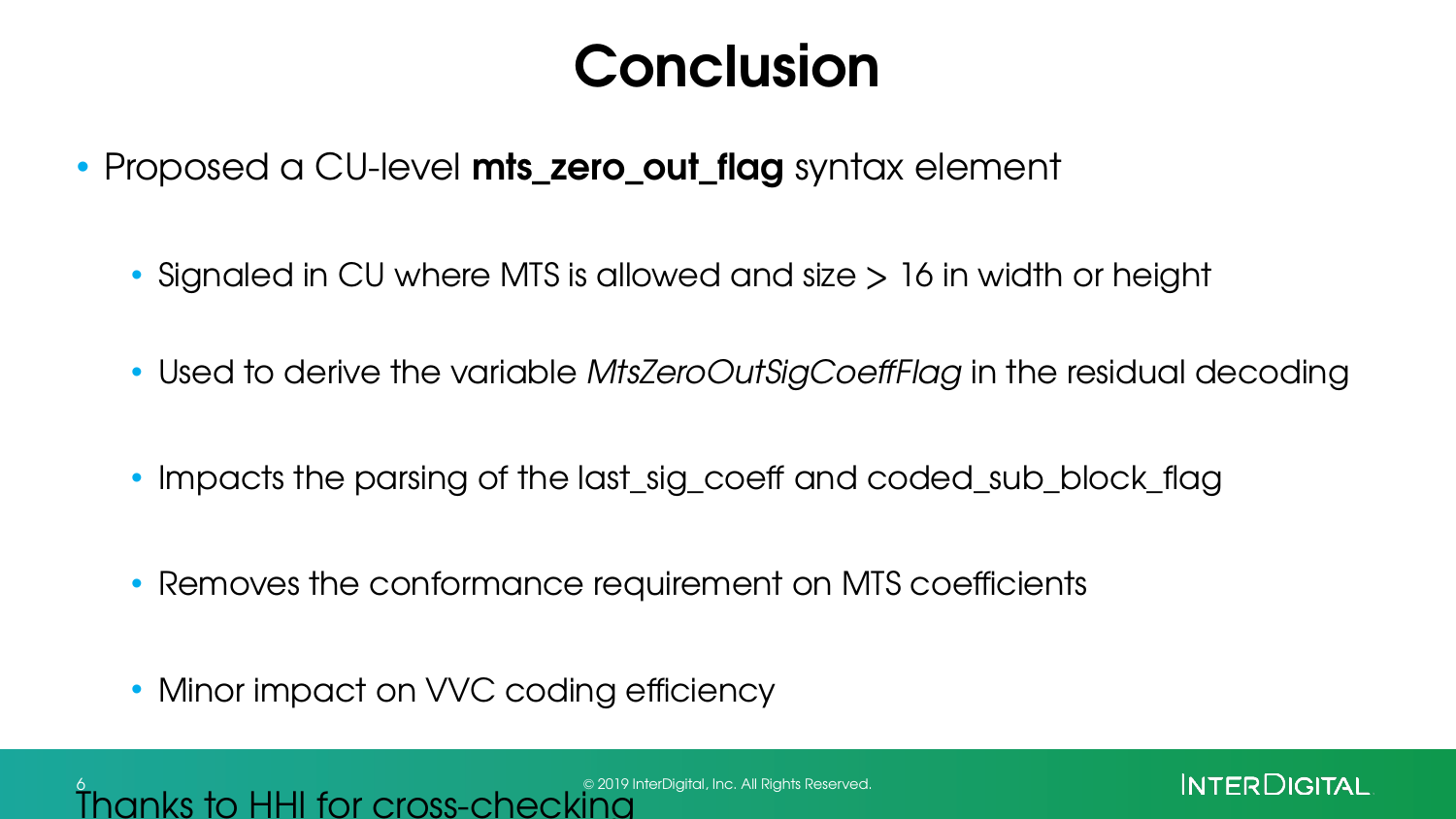

# Conclusion
Proposed a CU-level mts_zero_out_flag syntax element

Signaled in CU where MTS is allowed and size > 16 in width or height

Used to derive the variable MtsZeroOutSigCoeffFlag in the residual decoding

Impacts the parsing of the last_sig_coeff and coded_sub_block_flag

Removes the conformance requirement on MTS coefficients

Minor impact on VVC coding efficiency

Thanks to HHI for cross-checking
6
© 2019 InterDigital, Inc. All Rights Reserved.